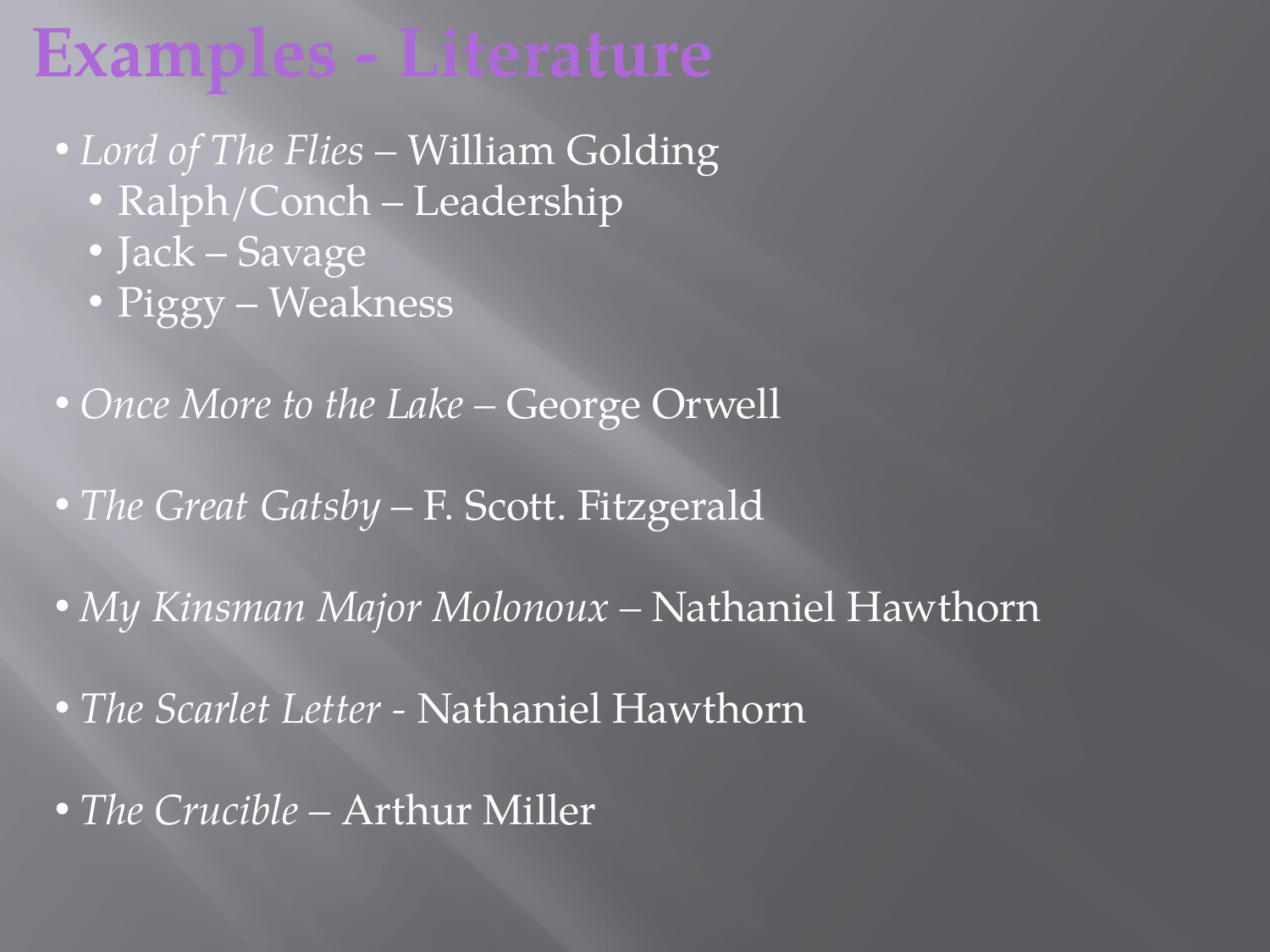

Examples - Literature
 Lord of The Flies – William Golding
Ralph/Conch – Leadership
Jack – Savage
Piggy – Weakness

 Once More to the Lake – George Orwell

 The Great Gatsby – F. Scott. Fitzgerald

 My Kinsman Major Molonoux – Nathaniel Hawthorn

 The Scarlet Letter - Nathaniel Hawthorn

 The Crucible – Arthur Miller